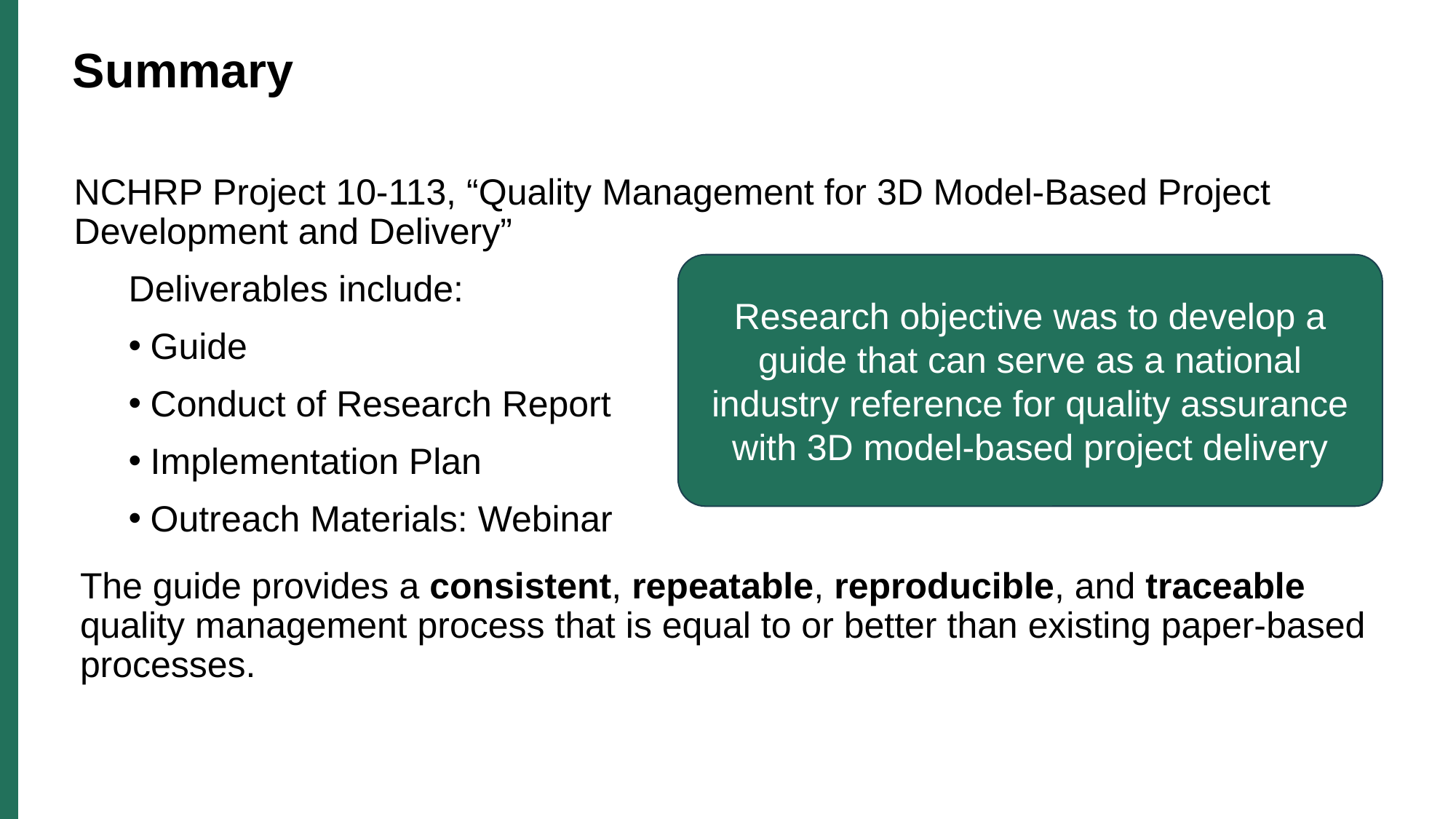

# Summary
NCHRP Project 10-113, “Quality Management for 3D Model-Based Project Development and Delivery”
Deliverables include:
Guide
Conduct of Research Report
Implementation Plan
Outreach Materials: Webinar
The guide provides a consistent, repeatable, reproducible, and traceable quality management process that is equal to or better than existing paper-based processes.
Research objective was to develop a guide that can serve as a national industry reference for quality assurance with 3D model-based project delivery